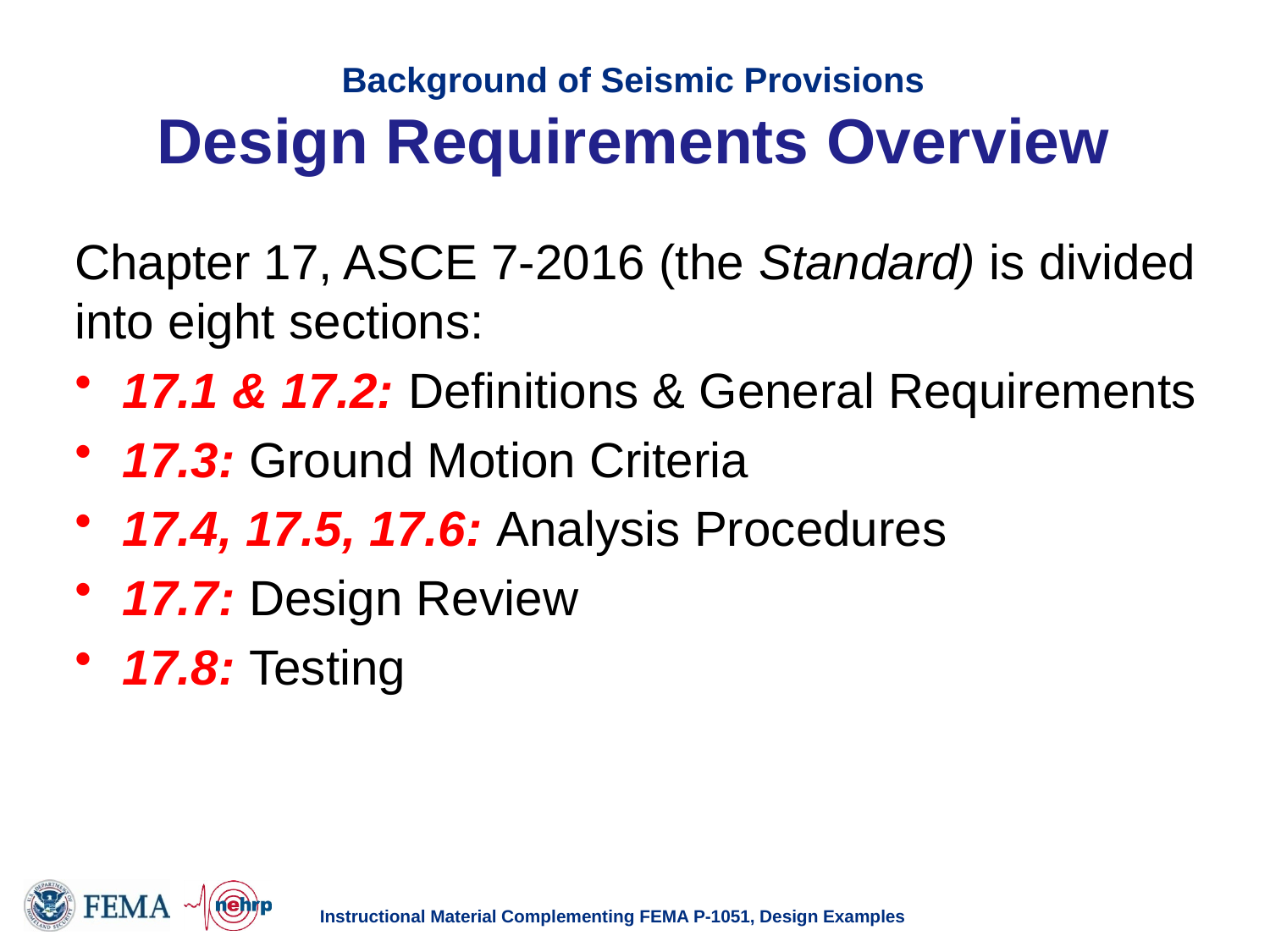

# Background of Seismic Provisions Design Requirements Overview
Chapter 17, ASCE 7-2016 (the Standard) is divided into eight sections:
17.1 & 17.2: Definitions & General Requirements
17.3: Ground Motion Criteria
17.4, 17.5, 17.6: Analysis Procedures
17.7: Design Review
17.8: Testing

Instructional Material Complementing FEMA P-1051, Design Examples